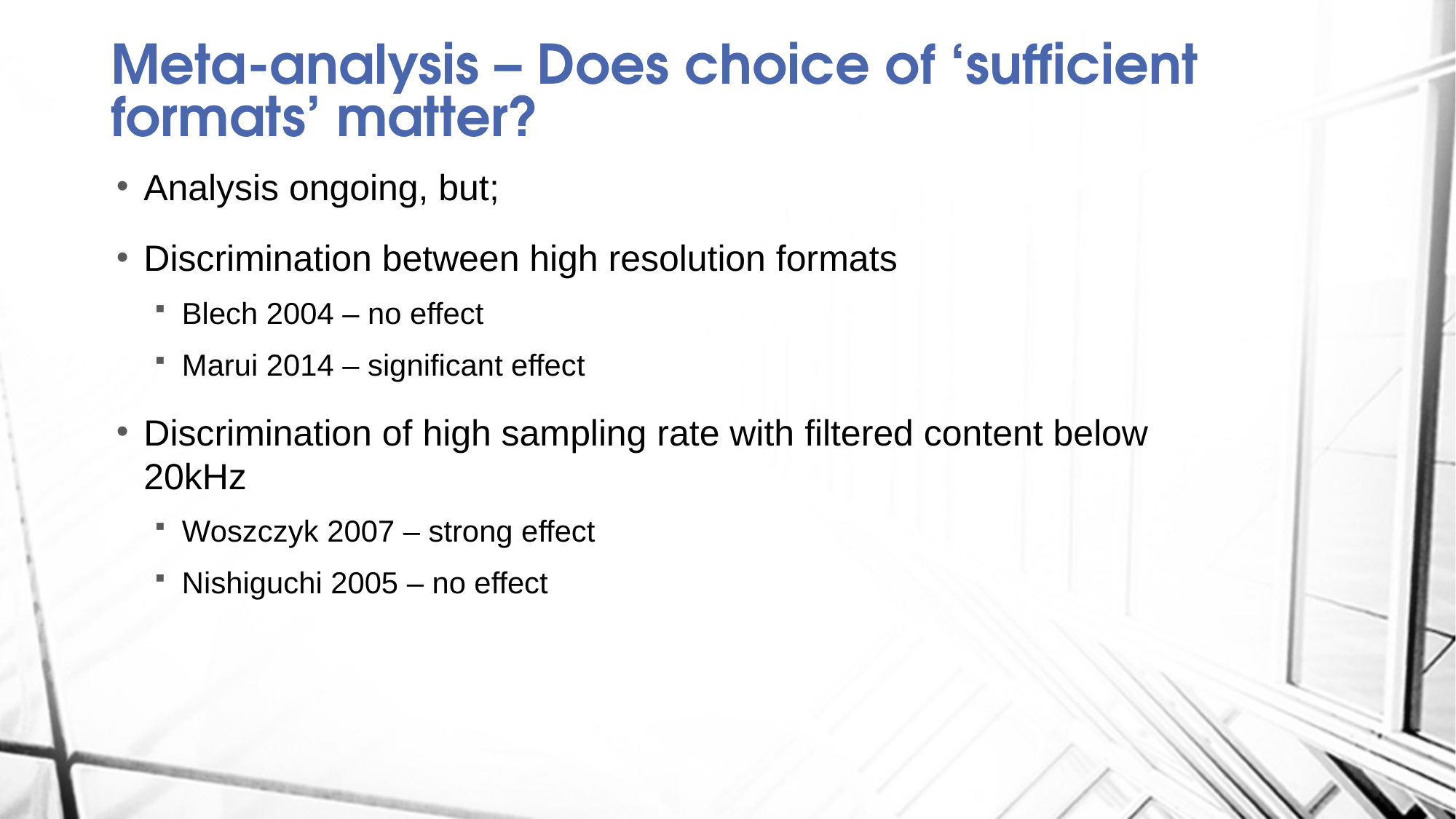

# Meta-analysis – Does choice of ‘sufficient formats’ matter?
Analysis ongoing, but;
Discrimination between high resolution formats
Blech 2004 – no effect
Marui 2014 – significant effect
Discrimination of high sampling rate with filtered content below 20kHz
Woszczyk 2007 – strong effect
Nishiguchi 2005 – no effect